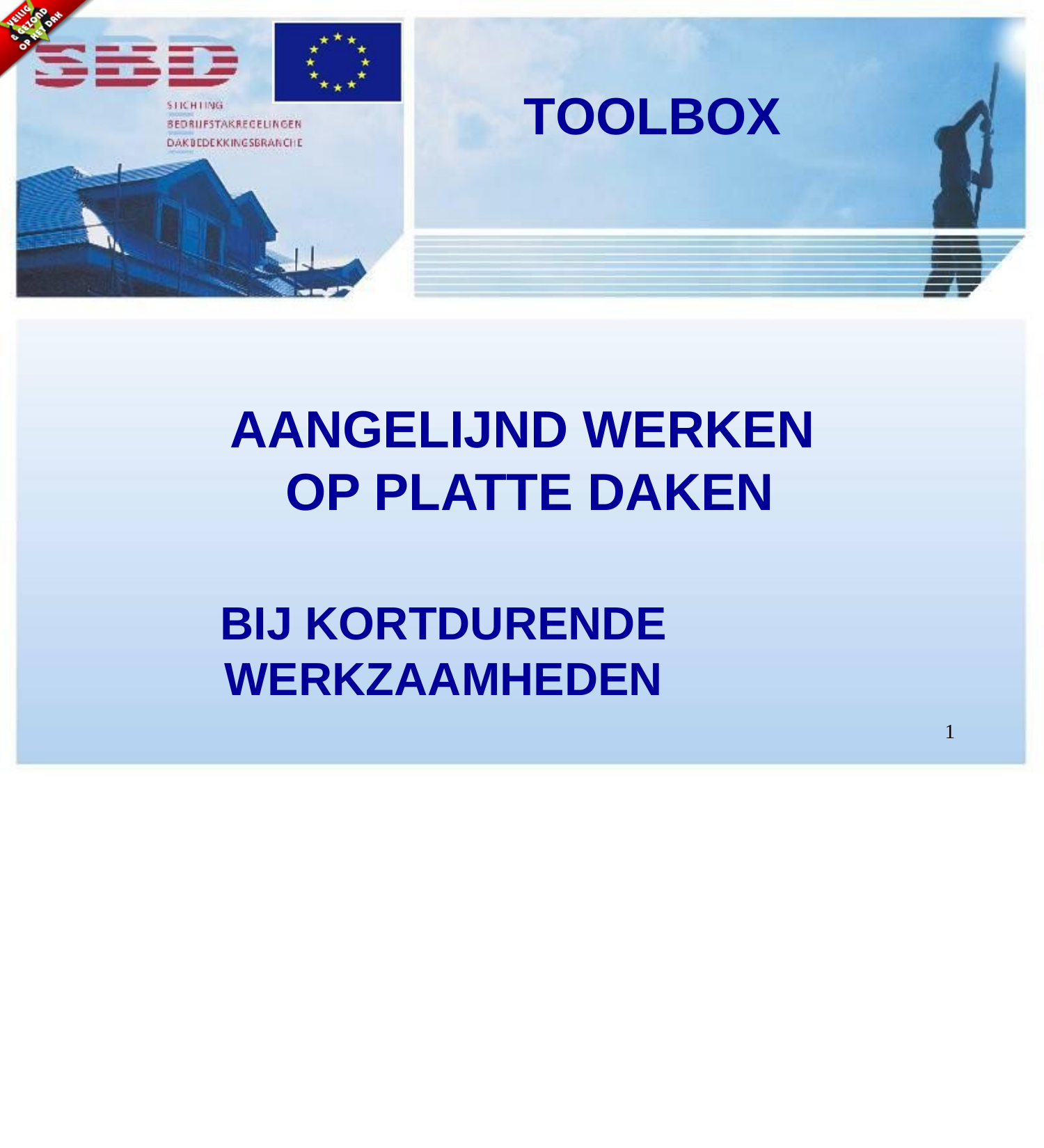

# TOOLBOX
AANGELIJND WERKEN  OP PLATTE DAKEN

BIJ KORTDURENDE WERKZAAMHEDEN
1